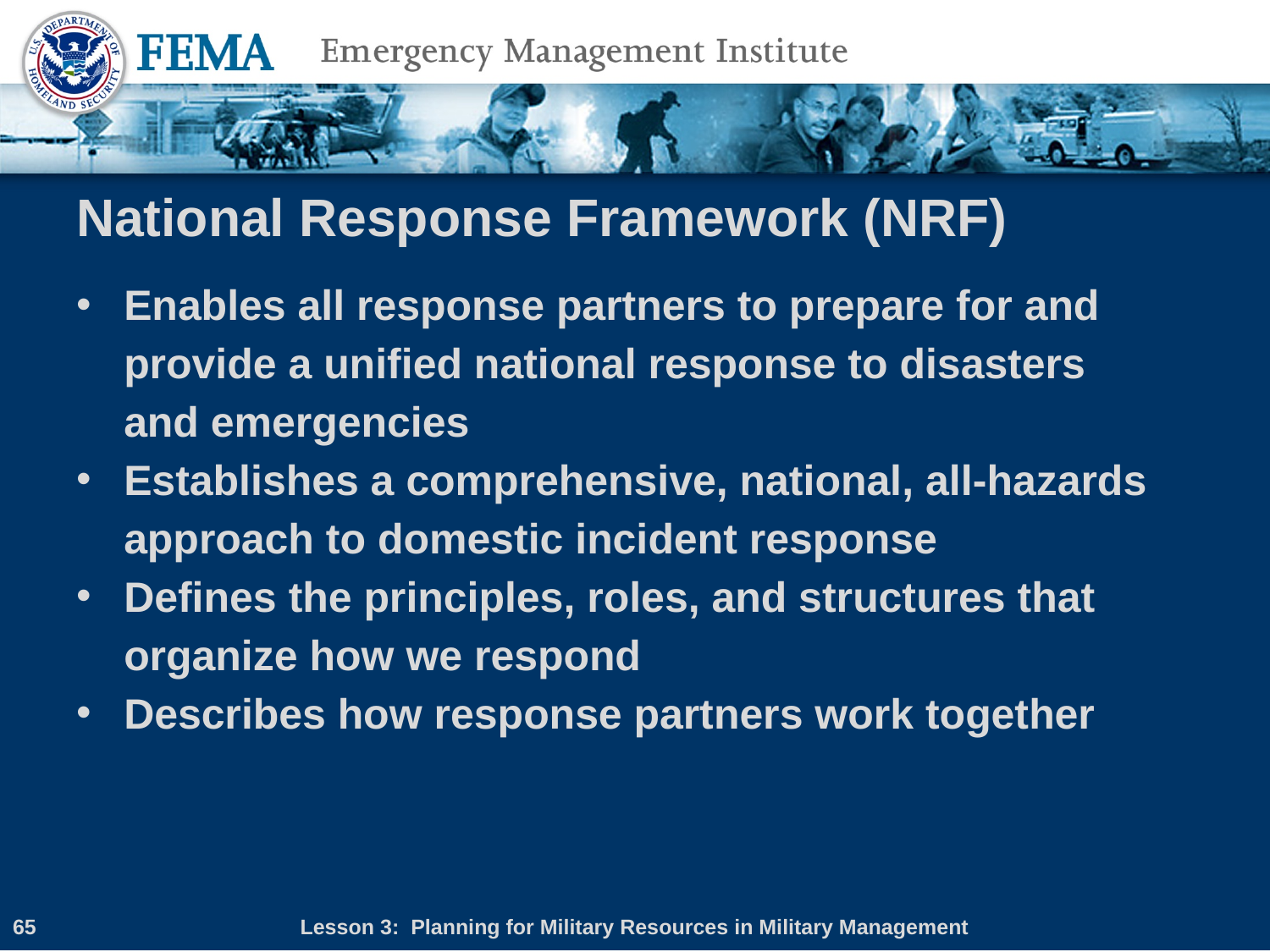

# National Response Framework (NRF)
Enables all response partners to prepare for and provide a unified national response to disasters
and emergencies
Establishes a comprehensive, national, all-hazards approach to domestic incident response
Defines the principles, roles, and structures that organize how we respond
Describes how response partners work together
65
Lesson 3:  Planning for Military Resources in Military Management